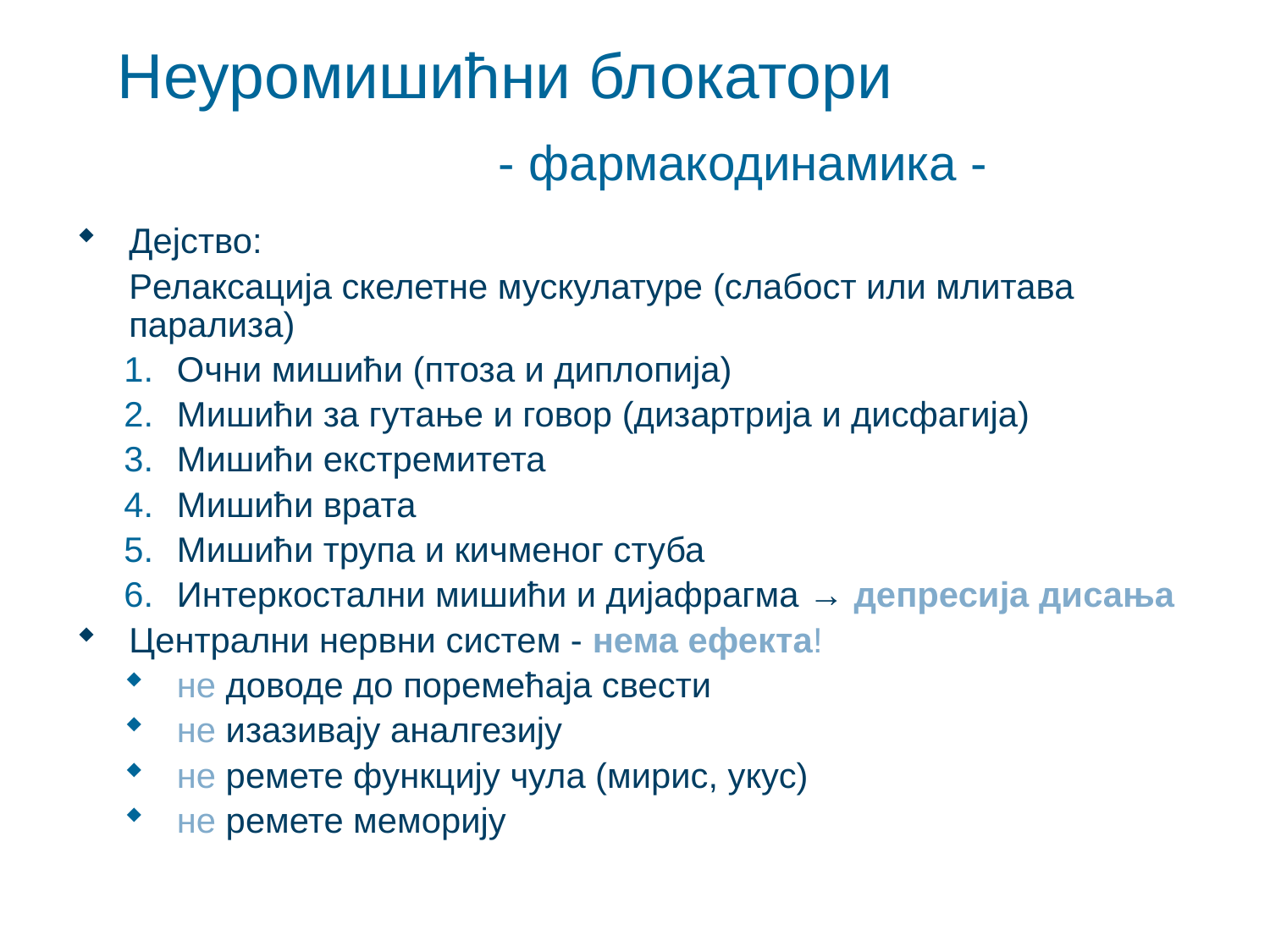

# Неуромишићни блокатори                                   - фармакодинамика -
Дејство:
	Релаксација скелетне мускулатуре (слабост или млитава парализа)
Очни мишићи (птоза и диплопија)
Мишићи за гутање и говор (дизартрија и дисфагија)
Мишићи екстремитета
Мишићи врата
Мишићи трупа и кичменог стуба
Интеркостални мишићи и дијафрагма → депресија дисања
Централни нервни систем - нема ефекта!
не доводе до поремећаја свести
не изазивају аналгезију
не ремете функцију чула (мирис, укус)
не ремете меморију